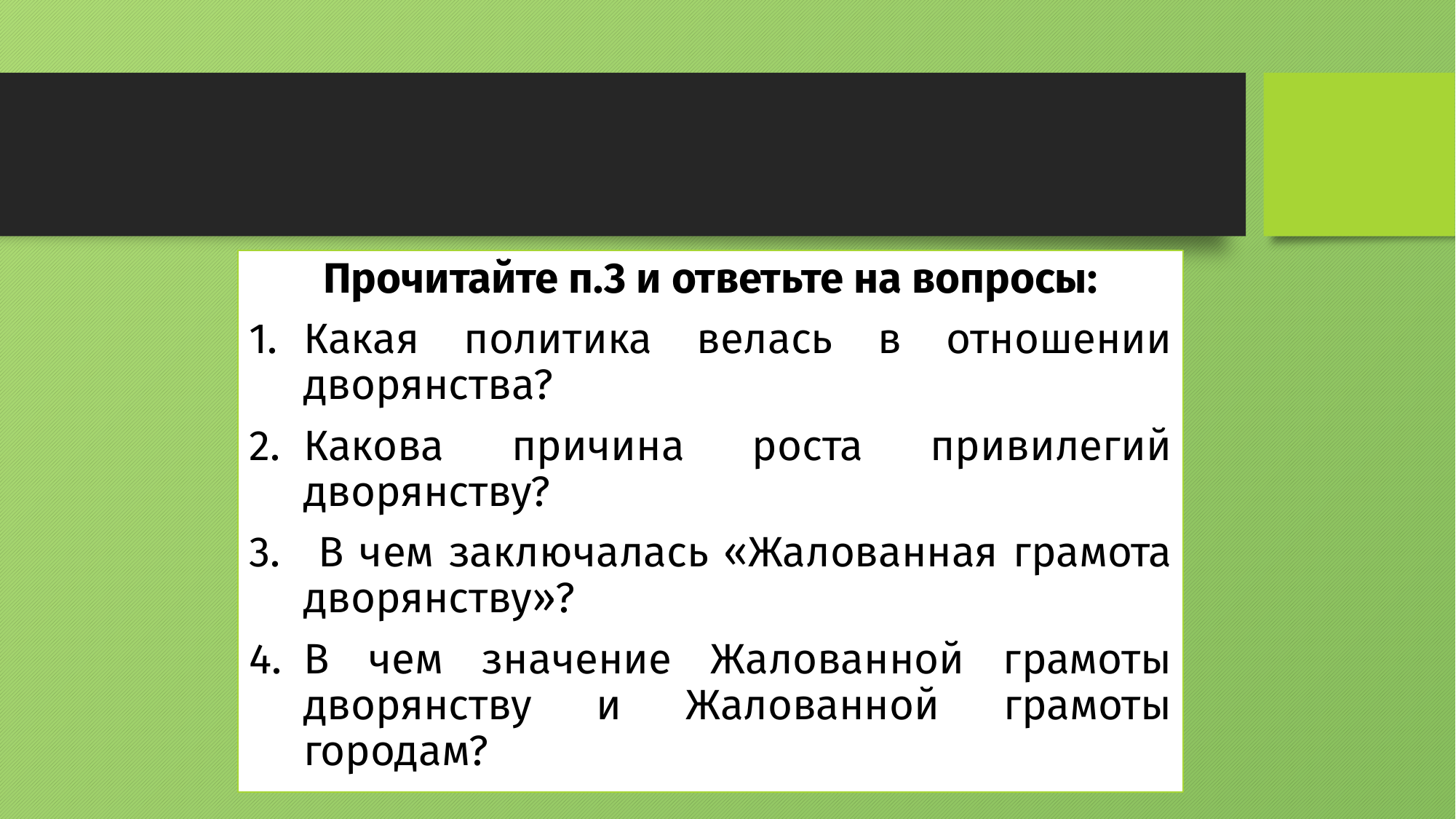

#
Прочитайте п.3 и ответьте на вопросы:
Какая политика велась в отношении дворянства?
Какова причина роста привилегий дворянству?
 В чем заключалась «Жалованная грамота дворянству»?
В чем значение Жалованной грамоты дворянству и Жалованной грамоты городам?